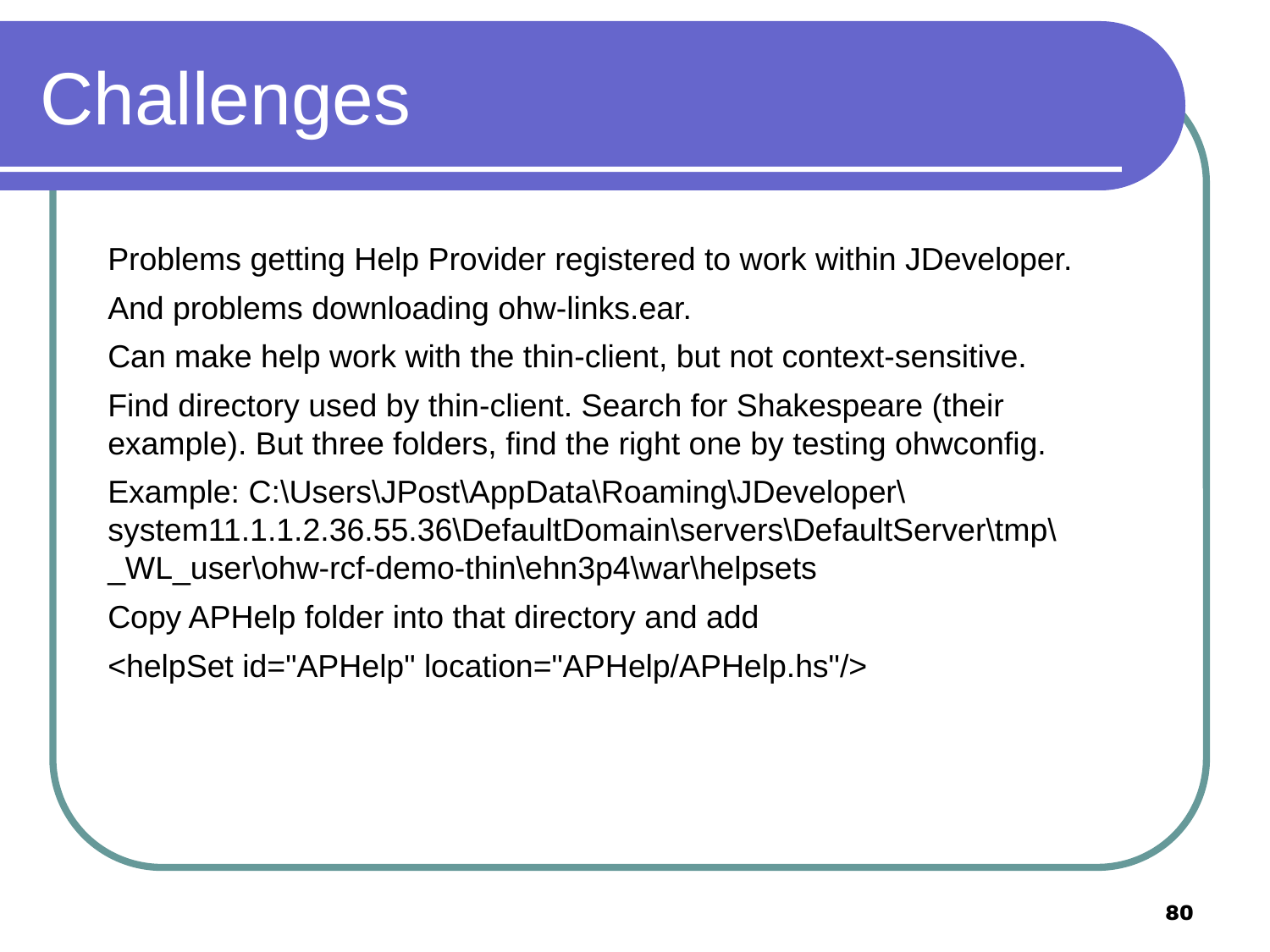

# Challenges
Problems getting Help Provider registered to work within JDeveloper.
And problems downloading ohw-links.ear.
Can make help work with the thin-client, but not context-sensitive.
Find directory used by thin-client. Search for Shakespeare (their example). But three folders, find the right one by testing ohwconfig.
Example: C:\Users\JPost\AppData\Roaming\JDeveloper\system11.1.1.2.36.55.36\DefaultDomain\servers\DefaultServer\tmp\_WL_user\ohw-rcf-demo-thin\ehn3p4\war\helpsets
Copy APHelp folder into that directory and add
<helpSet id="APHelp" location="APHelp/APHelp.hs"/>
80